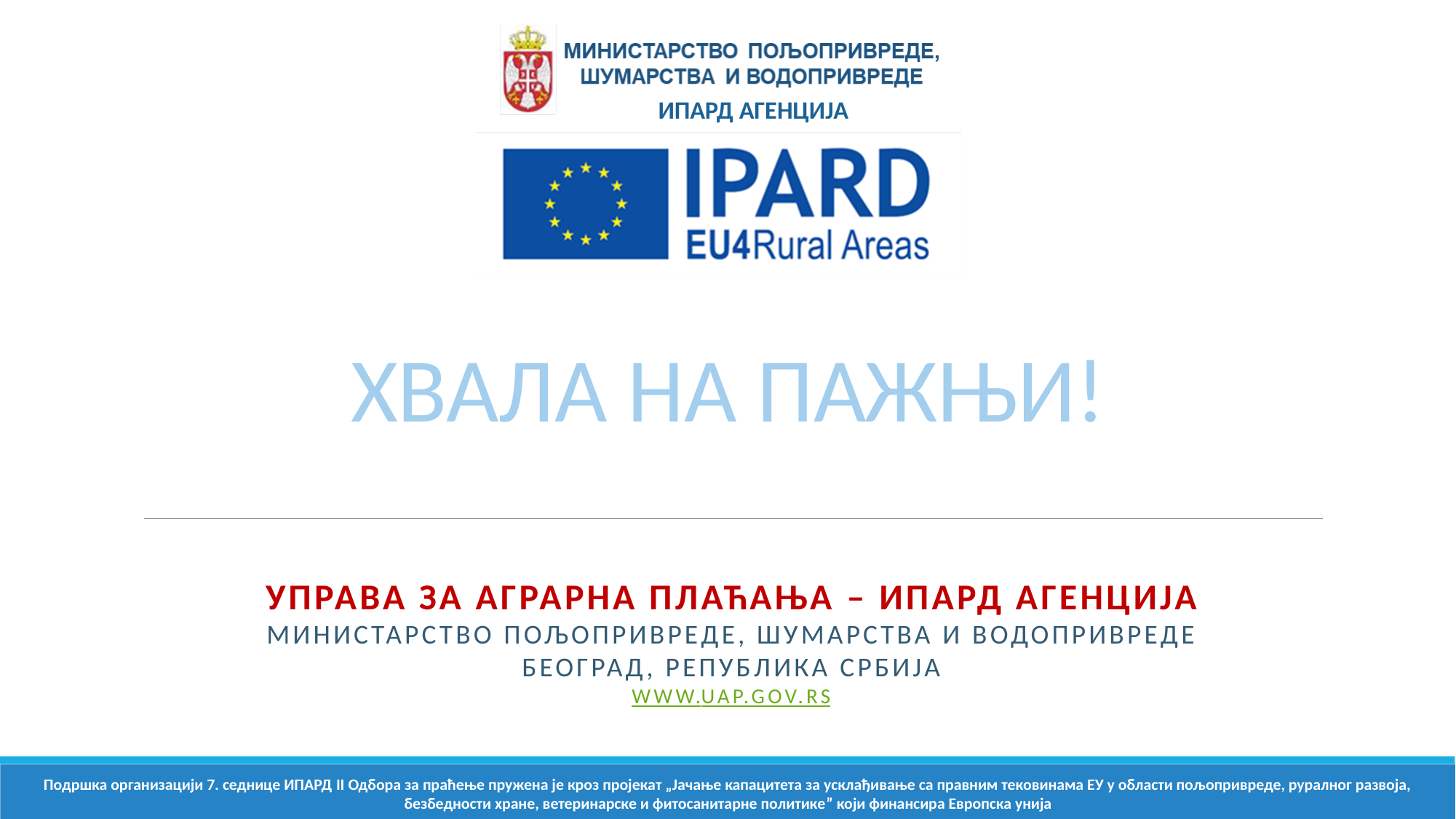

УПРАВА ЗА АГРАРНА ПЛАЋАЊА – ИПАРД АГЕНЦИЈА
МИНИСТАРСТВО ПОЉОПРИВРЕДЕ, ШУМАРСТВА И ВОДОПРИВРЕДЕ
БЕОГРАД, РЕПУБЛИКА СРБИЈА
www.uap.gov.rs